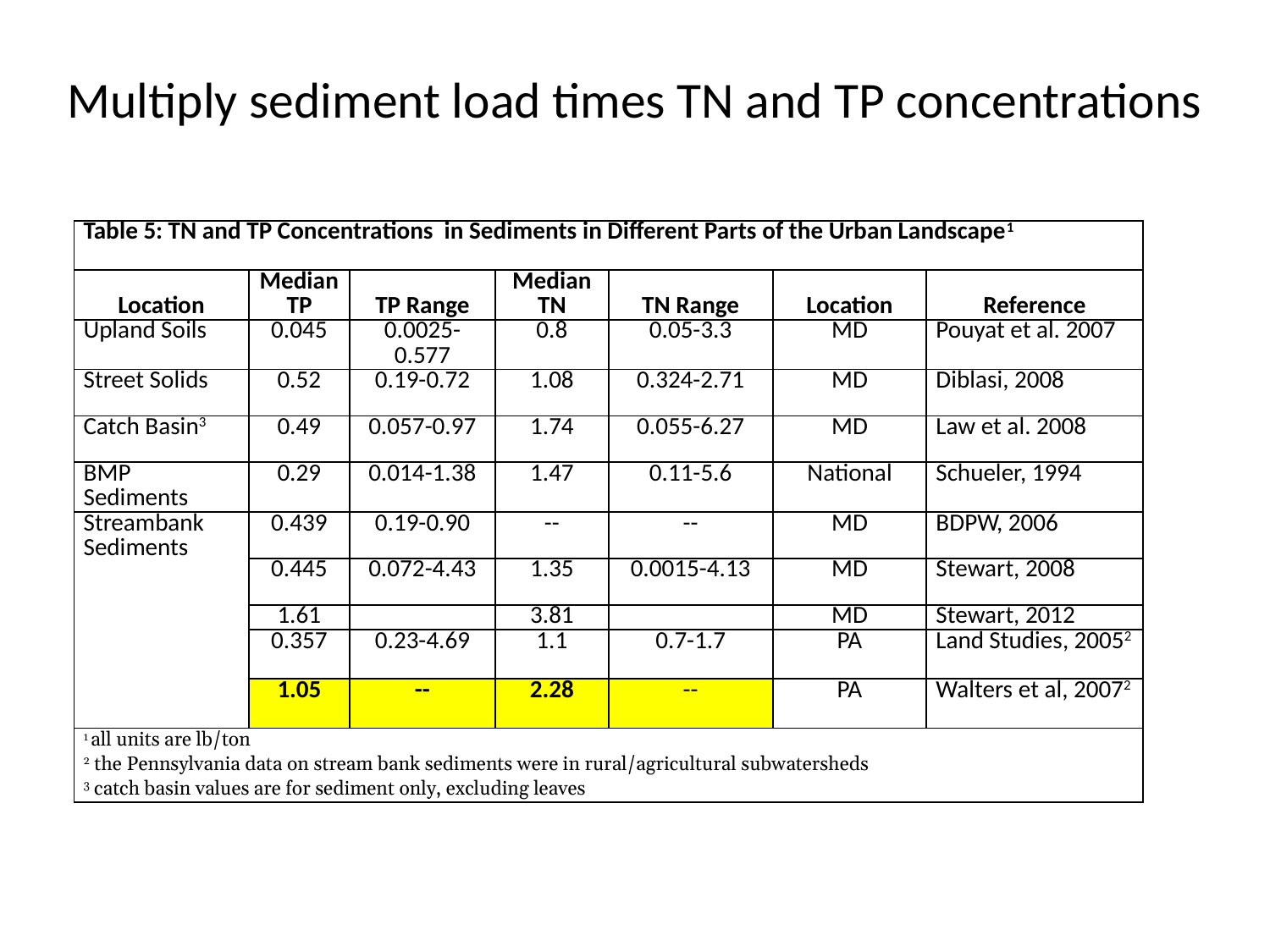

# Multiply sediment load times TN and TP concentrations
| Table 5: TN and TP Concentrations in Sediments in Different Parts of the Urban Landscape1 |  |  |  |  |  |  |
| --- | --- | --- | --- | --- | --- | --- |
| Location | Median TP | TP Range | Median TN | TN Range | Location | Reference |
| Upland Soils | 0.045 | 0.0025-0.577 | 0.8 | 0.05-3.3 | MD | Pouyat et al. 2007 |
| Street Solids | 0.52 | 0.19-0.72 | 1.08 | 0.324-2.71 | MD | Diblasi, 2008 |
| Catch Basin3 | 0.49 | 0.057-0.97 | 1.74 | 0.055-6.27 | MD | Law et al. 2008 |
| BMP Sediments | 0.29 | 0.014-1.38 | 1.47 | 0.11-5.6 | National | Schueler, 1994 |
| Streambank Sediments | 0.439 | 0.19-0.90 | -- | -- | MD | BDPW, 2006 |
|  | 0.445 | 0.072-4.43 | 1.35 | 0.0015-4.13 | MD | Stewart, 2008 |
|  | 1.61 |  | 3.81 |  | MD | Stewart, 2012 |
|  | 0.357 | 0.23-4.69 | 1.1 | 0.7-1.7 | PA | Land Studies, 20052 |
|  | 1.05 | -- | 2.28 | -- | PA | Walters et al, 20072 |
| 1 all units are lb/ton 2 the Pennsylvania data on stream bank sediments were in rural/agricultural subwatersheds 3 catch basin values are for sediment only, excluding leaves |  |  |  |  |  |  |